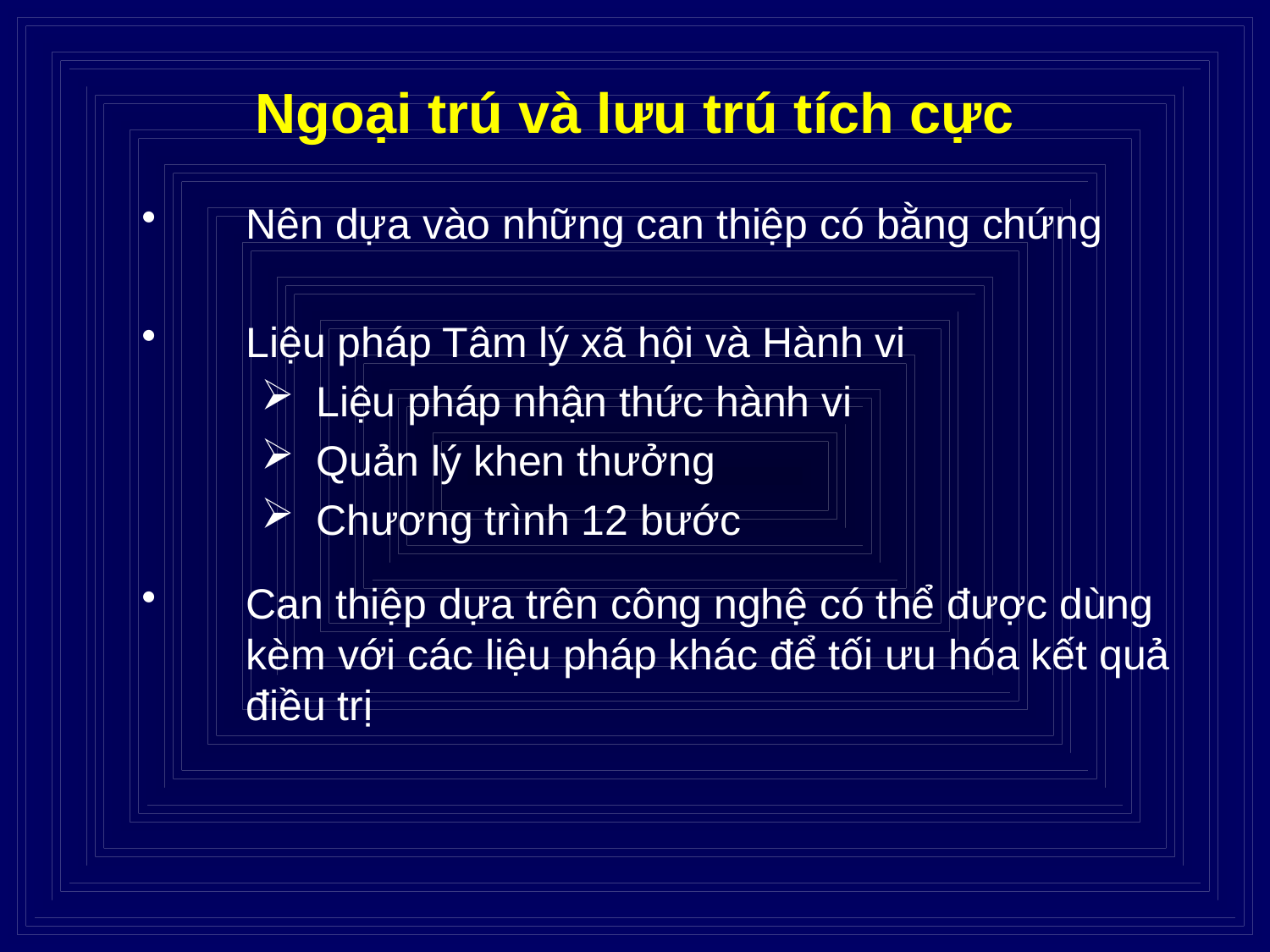

# Ngoại trú và lưu trú tích cực
Nên dựa vào những can thiệp có bằng chứng

Liệu pháp Tâm lý xã hội và Hành vi
Liệu pháp nhận thức hành vi
Quản lý khen thưởng
Chương trình 12 bước

Can thiệp dựa trên công nghệ có thể được dùng kèm với các liệu pháp khác để tối ưu hóa kết quả điều trị